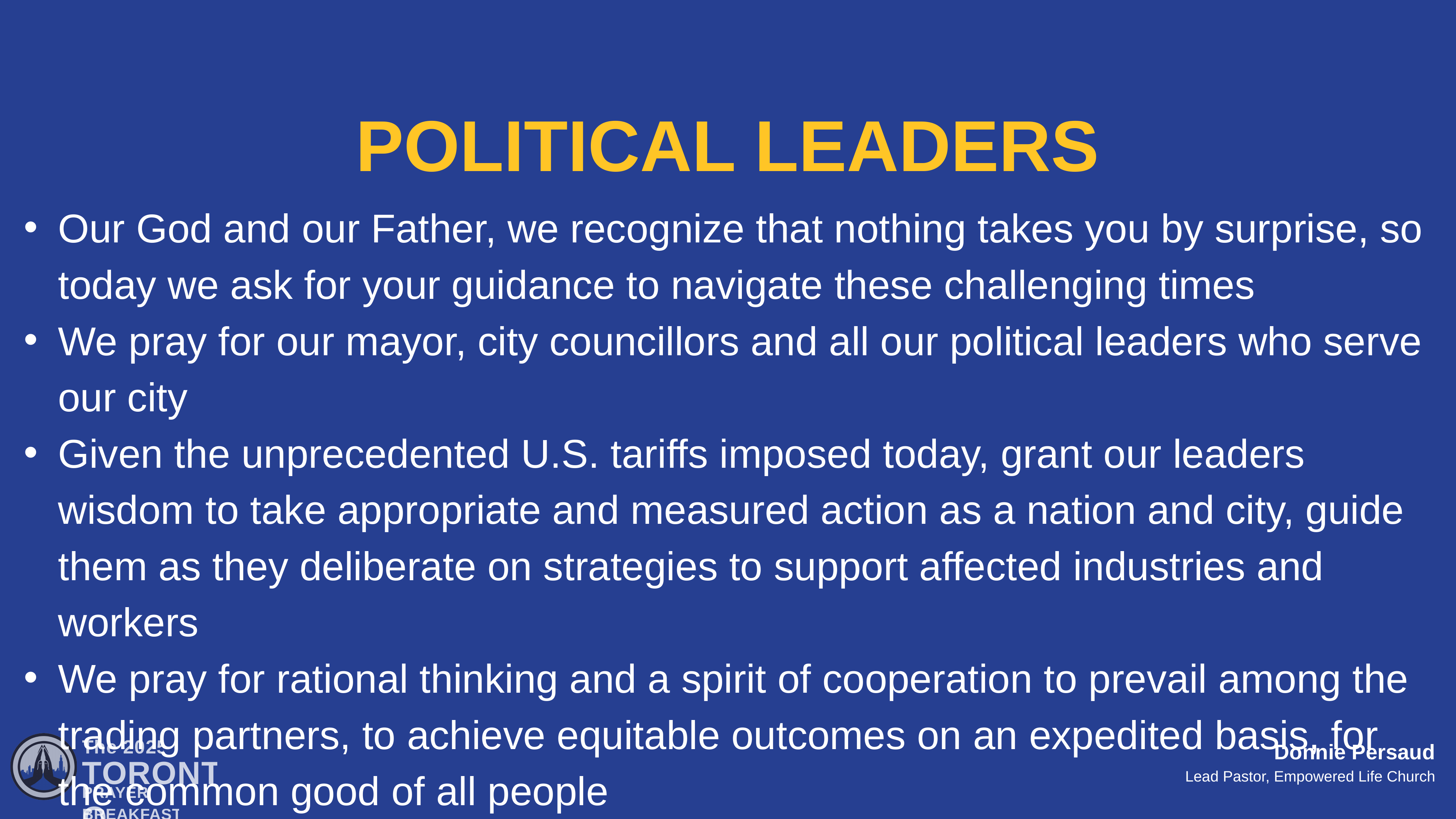

POLITICAL LEADERS
Our God and our Father, we recognize that nothing takes you by surprise, so today we ask for your guidance to navigate these challenging times
We pray for our mayor, city councillors and all our political leaders who serve our city
Given the unprecedented U.S. tariffs imposed today, grant our leaders wisdom to take appropriate and measured action as a nation and city, guide them as they deliberate on strategies to support affected industries and workers
We pray for rational thinking and a spirit of cooperation to prevail among the trading partners, to achieve equitable outcomes on an expedited basis, for the common good of all people

The 2025
TORONTO
PRAYER BREAKFAST
Donnie Persaud
Lead Pastor, Empowered Life Church